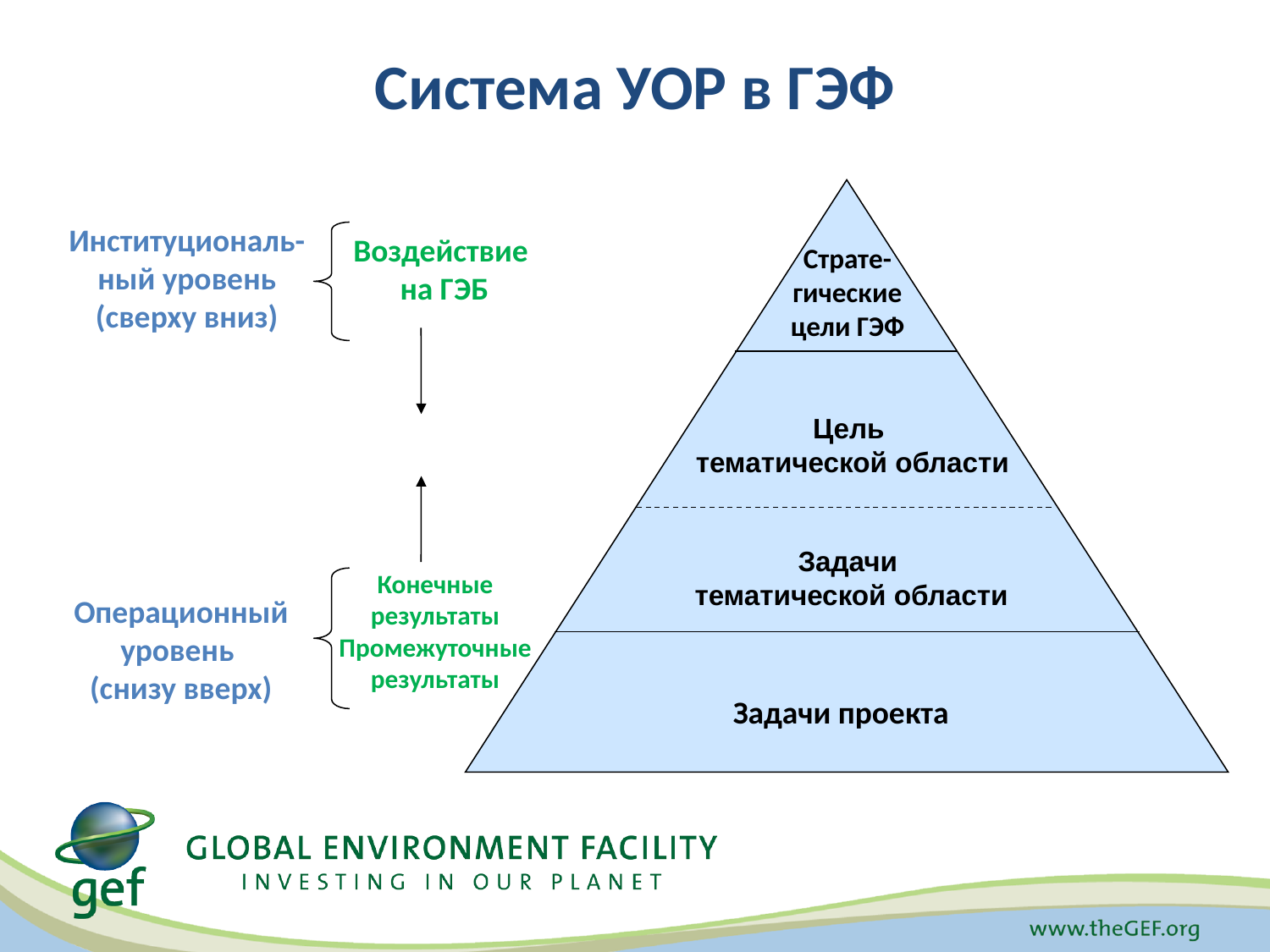

# Система УОР в ГЭФ

Страте-
гические цели ГЭФ
Институциональ-
ный уровень (сверху вниз)

Воздействие
на ГЭБ
Цель
тематической области
Задачи
тематической области

Конечные результаты
Промежуточные результаты

Операционный уровень
(снизу вверх)
Задачи проекта